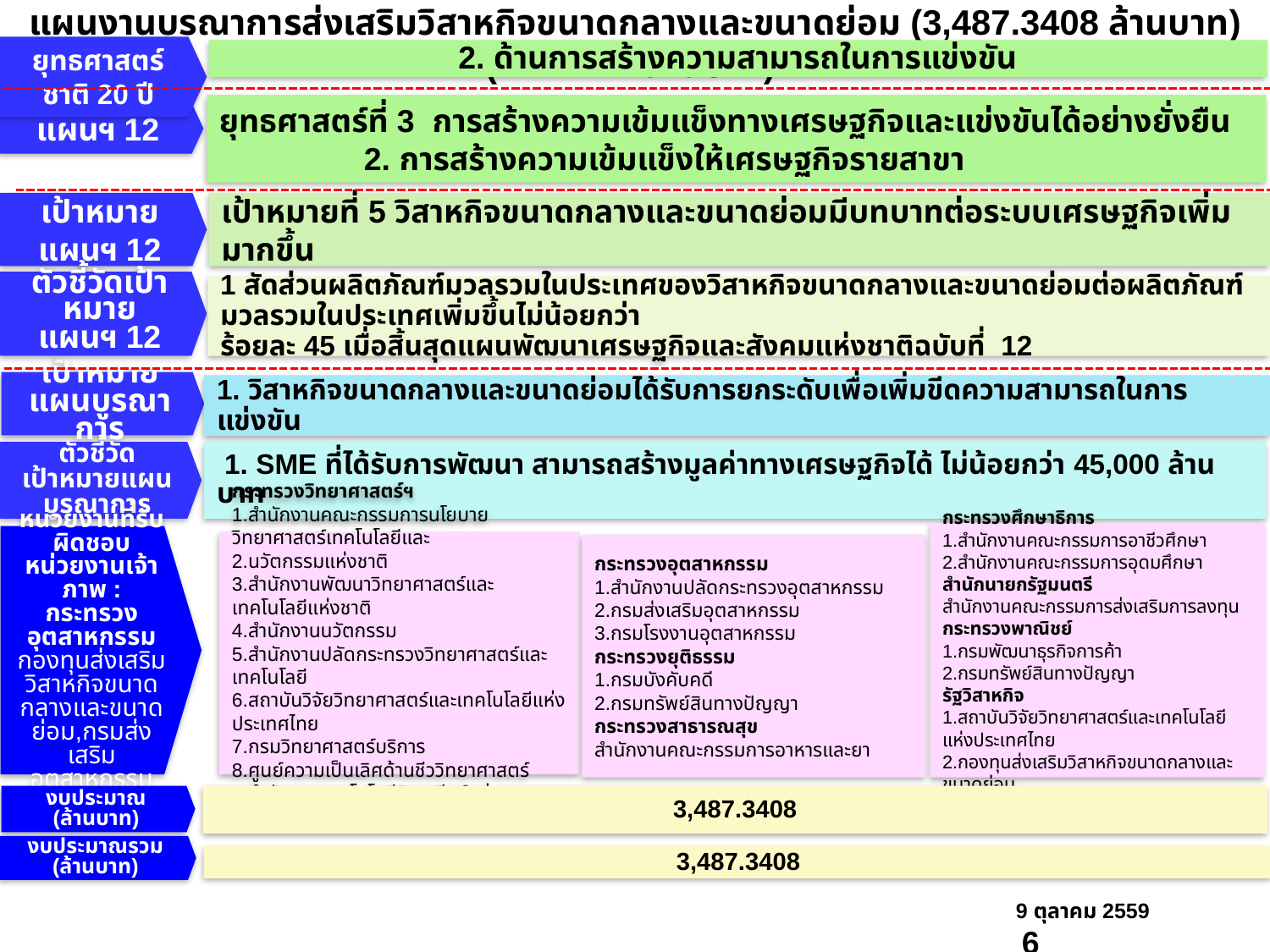

แผนงานบูรณาการส่งเสริมวิสาหกิจขนาดกลางและขนาดย่อม (3,487.3408 ล้านบาท)
(...............ล้านบาท)
ยุทธศาสตร์ชาติ 20 ปี
2. ด้านการสร้างความสามารถในการแข่งขัน
ยุทธศาสตร์ที่ 3  การสร้างความเข้มแข็งทางเศรษฐกิจและแข่งขันได้อย่างยั่งยืน
	  2. การสร้างความเข้มแข็งให้เศรษฐกิจรายสาขา
แผนฯ 12
เป้าหมายที่ 5 วิสาหกิจขนาดกลางและขนาดย่อมมีบทบาทต่อระบบเศรษฐกิจเพิ่มมากขึ้น
เป้าหมายแผนฯ 12
ตัวชี้วัดเป้าหมาย
แผนฯ 12
1 สัดส่วนผลิตภัณฑ์มวลรวมในประเทศของวิสาหกิจขนาดกลางและขนาดย่อมต่อผลิตภัณฑ์มวลรวมในประเทศเพิ่มขึ้นไม่น้อยกว่า
ร้อยละ 45 เมื่อสิ้นสุดแผนพัฒนาเศรษฐกิจและสังคมแห่งชาติฉบับที่  12
เป้าหมายแผนบูรณาการ
1. วิสาหกิจขนาดกลางและขนาดย่อมได้รับการยกระดับเพื่อเพิ่มขีดความสามารถในการแข่งขัน
ตัวชี้วัด
เป้าหมายแผน
บูรณาการ
 1. SME ที่ได้รับการพัฒนา สามารถสร้างมูลค่าทางเศรษฐกิจได้ ไม่น้อยกว่า 45,000 ล้านบาท
กระทรวงศึกษาธิการ
1.สำนักงานคณะกรรมการอาชีวศึกษา
2.สำนักงานคณะกรรมการอุดมศึกษา
สำนักนายกรัฐมนตรี
สำนักงานคณะกรรมการส่งเสริมการลงทุน
กระทรวงพาณิชย์
1.กรมพัฒนาธุรกิจการค้า
2.กรมทรัพย์สินทางปัญญา
รัฐวิสาหกิจ
1.สถาบันวิจัยวิทยาศาสตร์และเทคโนโลยีแห่งประเทศไทย
2.กองทุนส่งเสริมวิสาหกิจขนาดกลางและขนาดย่อม
หน่วยงานที่รับผิดชอบ
หน่วยงานเจ้าภาพ : กระทรวงอุตสาหกรรม กองทุนส่งเสริมวิสาหกิจขนาดกลางและขนาดย่อม,กรมส่งเสริมอุตสาหกรรม
กระทรวงวิทยาศาสตร์ฯ
1.สำนักงานคณะกรรมการนโยบายวิทยาศาสตร์เทคโนโลยีและ
2.นวัตกรรมแห่งชาติ
3.สำนักงานพัฒนาวิทยาศาสตร์และเทคโนโลยีแห่งชาติ
4.สำนักงานนวัตกรรม
5.สำนักงานปลัดกระทรวงวิทยาศาสตร์และเทคโนโลยี
6.สถาบันวิจัยวิทยาศาสตร์และเทคโนโลยีแห่งประเทศไทย
7.กรมวิทยาศาสตร์บริการ
8.ศูนย์ความเป็นเลิศด้านชีววิทยาศาสตร์
9.สำนักงานเทคโนโลยีนิวเคลียร์แห่งประเทศไทย
กระทรวงอุตสาหกรรม
1.สำนักงานปลัดกระทรวงอุตสาหกรรม
2.กรมส่งเสริมอุตสาหกรรม
3.กรมโรงงานอุตสาหกรรม
กระทรวงยุติธรรม
1.กรมบังคับคดี
2.กรมทรัพย์สินทางปัญญา
กระทรวงสาธารณสุข
สำนักงานคณะกรรมการอาหารและยา
งบประมาณ
(ล้านบาท)
3,487.3408
งบประมาณรวม
(ล้านบาท)
3,487.3408
9 ตุลาคม 2559                   6